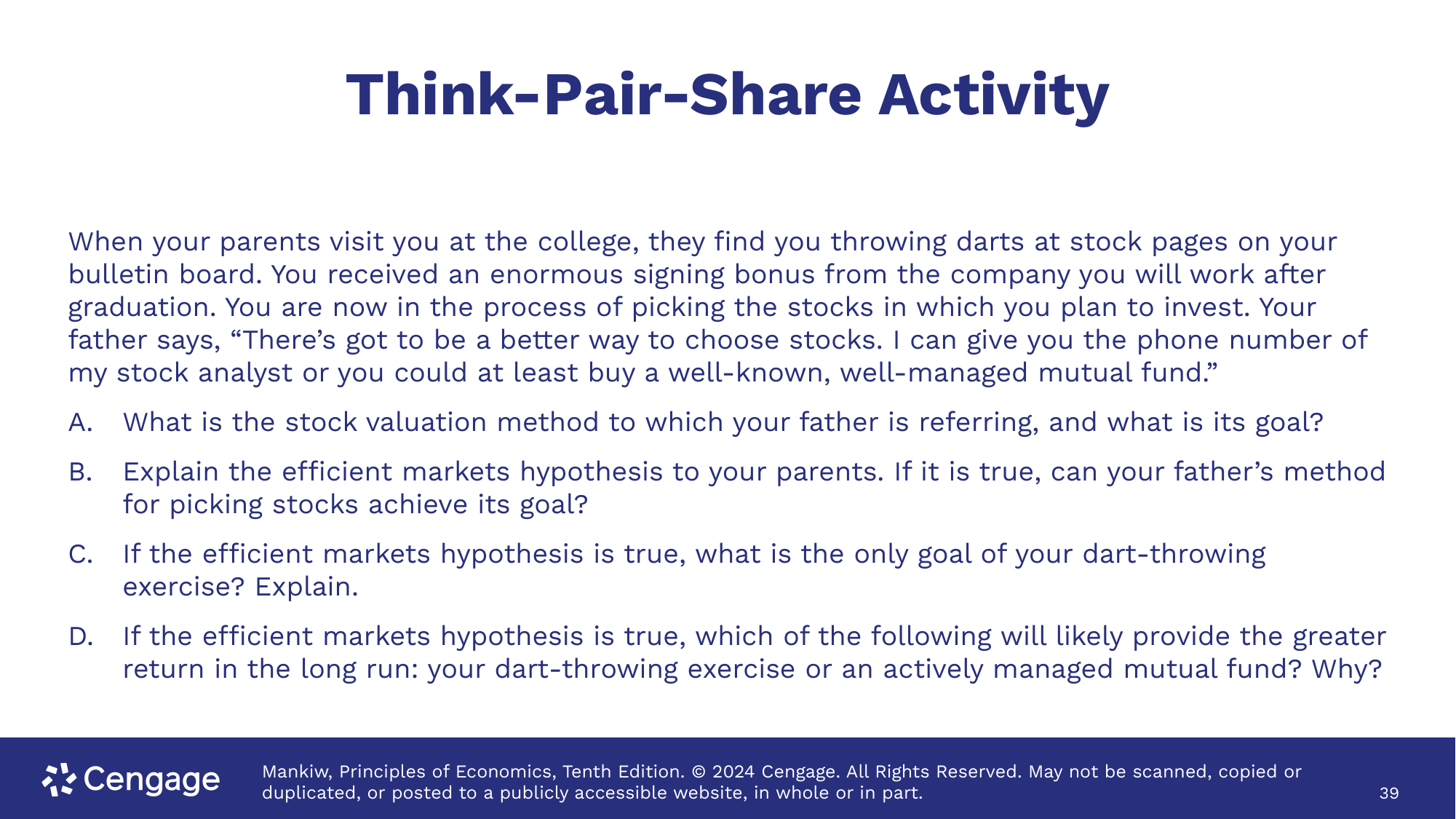

# Think-Pair-Share Activity
When your parents visit you at the college, they find you throwing darts at stock pages on your bulletin board. You received an enormous signing bonus from the company you will work after graduation. You are now in the process of picking the stocks in which you plan to invest. Your father says, “There’s got to be a better way to choose stocks. I can give you the phone number of my stock analyst or you could at least buy a well-known, well-managed mutual fund.”
What is the stock valuation method to which your father is referring, and what is its goal?
Explain the efficient markets hypothesis to your parents. If it is true, can your father’s method for picking stocks achieve its goal?
If the efficient markets hypothesis is true, what is the only goal of your dart-throwing exercise? Explain.
If the efficient markets hypothesis is true, which of the following will likely provide the greater re­turn in the long run: your dart-throwing exercise or an actively managed mutual fund? Why?